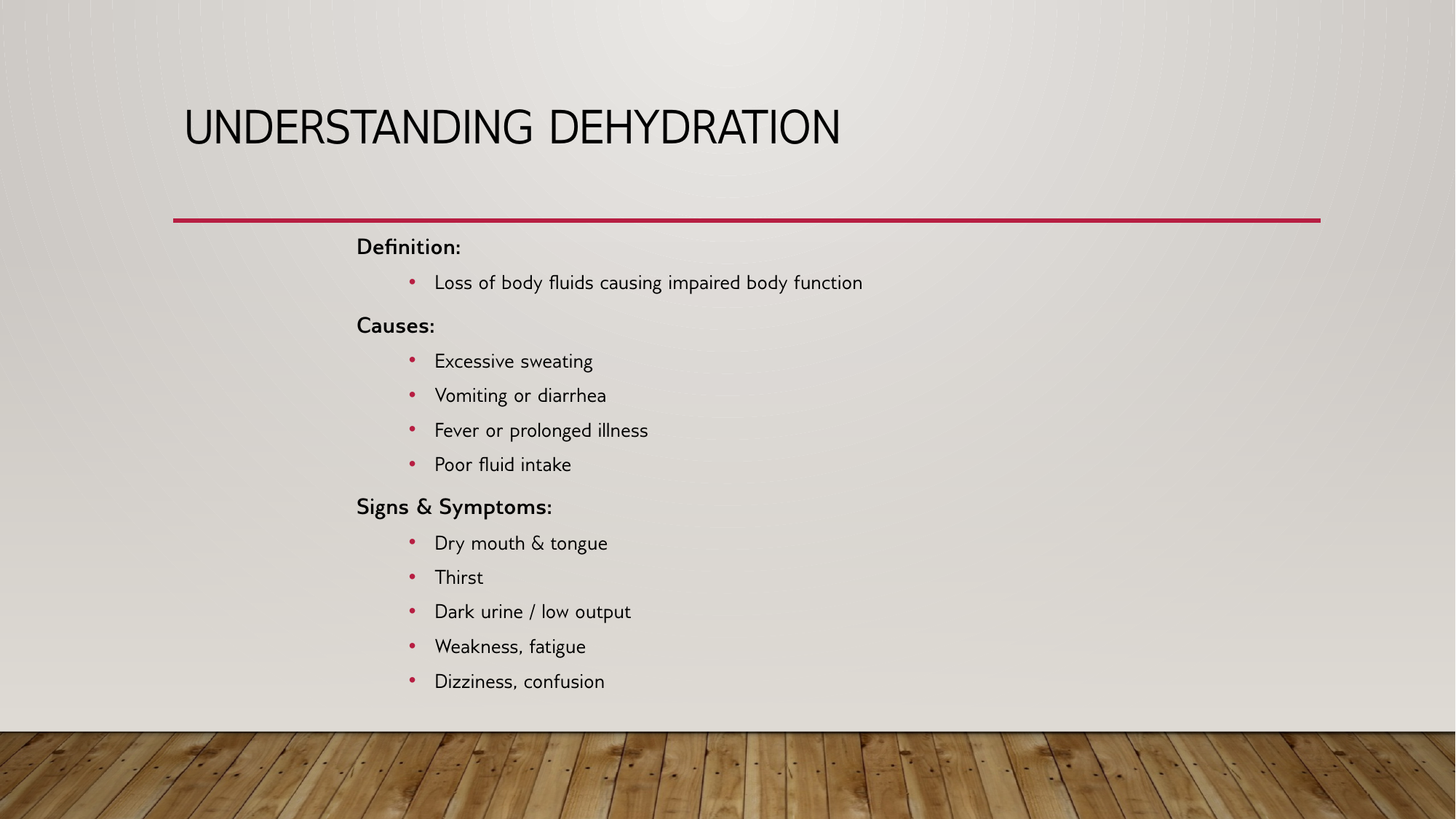

# Understanding Dehydration
Definition:
Loss of body fluids causing impaired body function
Causes:
Excessive sweating
Vomiting or diarrhea
Fever or prolonged illness
Poor fluid intake
Signs & Symptoms:
Dry mouth & tongue
Thirst
Dark urine / low output
Weakness, fatigue
Dizziness, confusion